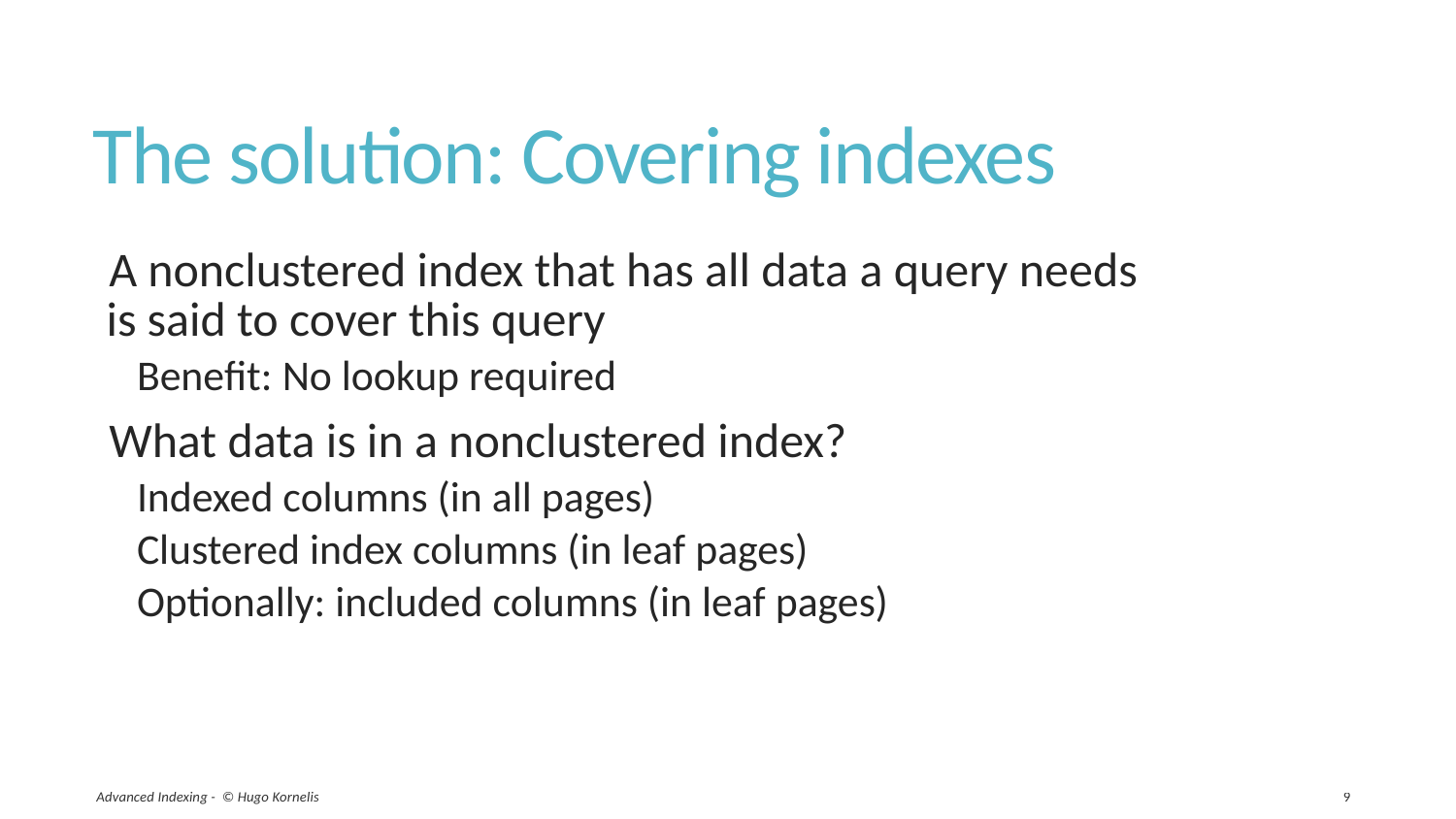

# The solution: Covering indexes
A nonclustered index that has all data a query needs
is said to cover this query
Benefit: No lookup required
What data is in a nonclustered index?
Indexed columns (in all pages)
Clustered index columns (in leaf pages)
Optionally: included columns (in leaf pages)
Advanced Indexing -  © Hugo Kornelis
9